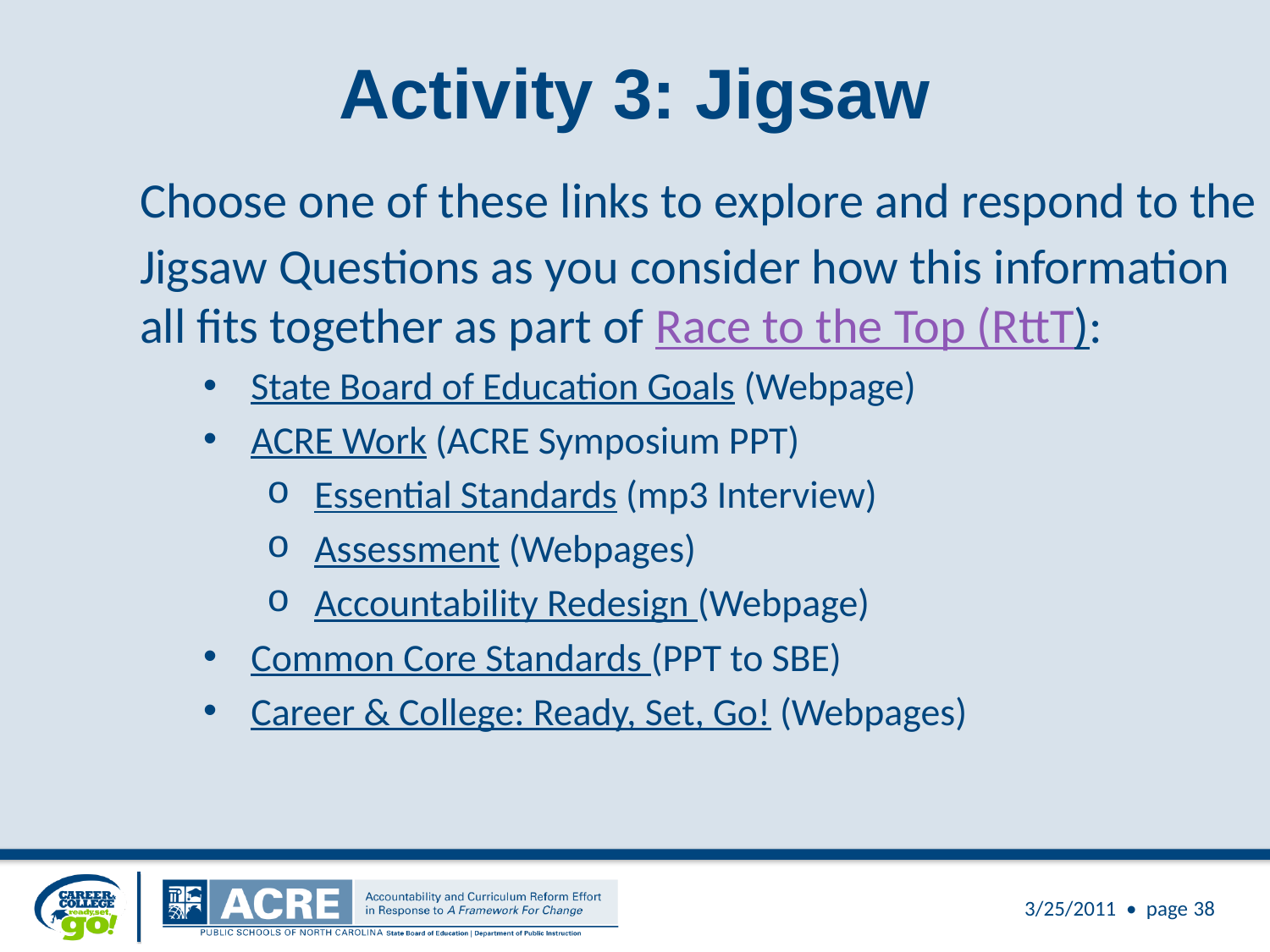

# Activity 3: Jigsaw
	Choose one of these links to explore and respond to the Jigsaw Questions as you consider how this information all fits together as part of Race to the Top (RttT):
State Board of Education Goals (Webpage)
ACRE Work (ACRE Symposium PPT)
Essential Standards (mp3 Interview)
Assessment (Webpages)
Accountability Redesign (Webpage)
Common Core Standards (PPT to SBE)
Career & College: Ready, Set, Go! (Webpages)

3/25/2011  •  page 38